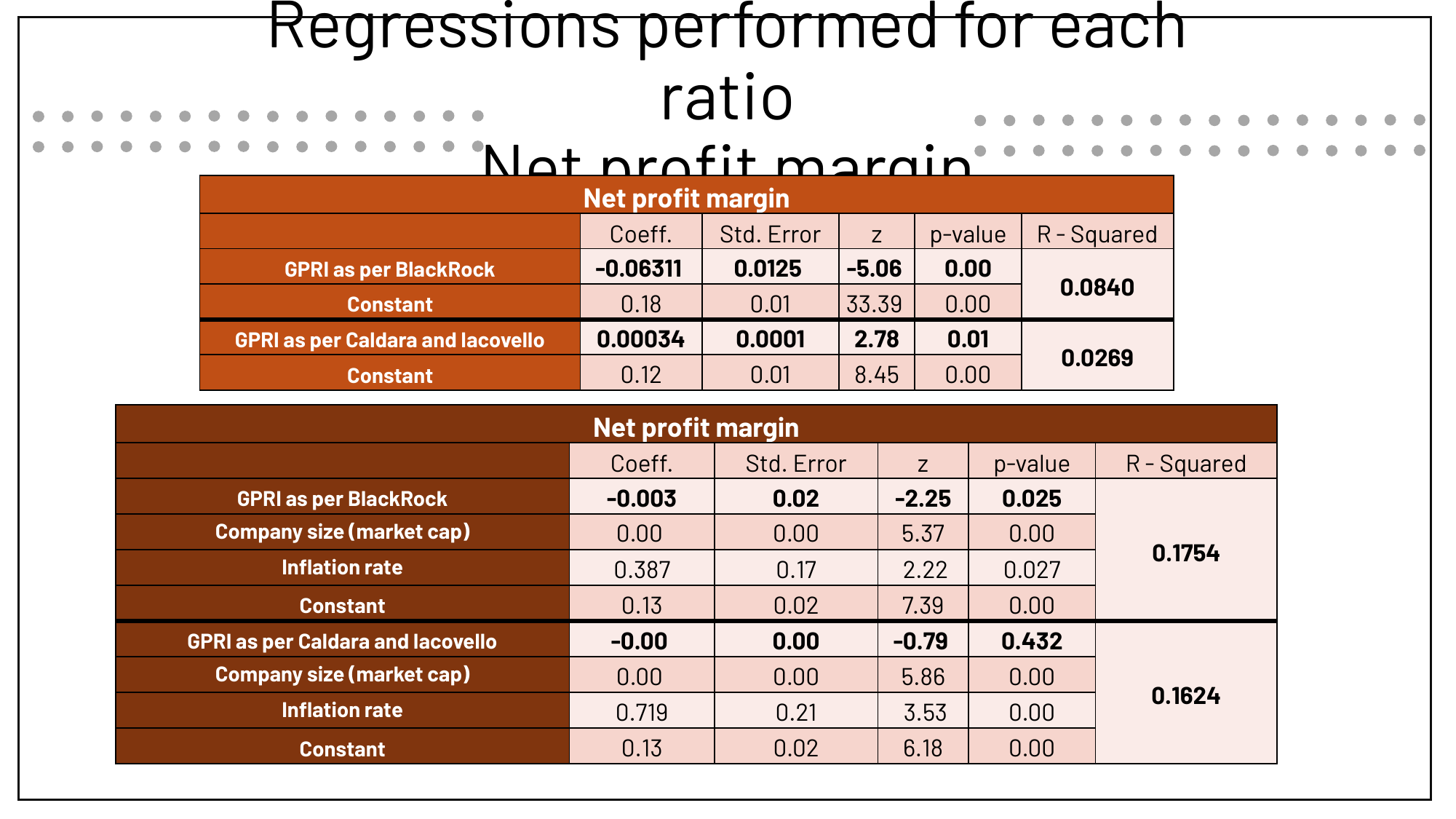

# Regressions performed for each ratio Net profit margin

| Net profit margin |  |  |  |  |  |
| --- | --- | --- | --- | --- | --- |
|  | Coeff. | Std. Error | z | p-value | R - Squared |
| GPRI as per BlackRock | -0.06311 | 0.0125 | -5.06 | 0.00 | 0.0840 |
| Constant | 0.18 | 0.01 | 33.39 | 0.00 |  |
| GPRI as per Caldara and Iacovello | 0.00034 | 0.0001 | 2.78 | 0.01 | 0.0269 |
| Constant | 0.12 | 0.01 | 8.45 | 0.00 |  |
| Net profit margin |  |  |  |  |  |
| --- | --- | --- | --- | --- | --- |
|  | Coeff. | Std. Error | z | p-value | R - Squared |
| GPRI as per BlackRock | -0.003 | 0.02 | -2.25 | 0.025 | 0.1754 |
| Company size (market cap) | 0.00 | 0.00 | 5.37 | 0.00 |  |
| Inflation rate | 0.387 | 0.17 | 2.22 | 0.027 |  |
| Constant | 0.13 | 0.02 | 7.39 | 0.00 |  |
| GPRI as per Caldara and Iacovello | -0.00 | 0.00 | -0.79 | 0.432 | 0.1624 |
| Company size (market cap) | 0.00 | 0.00 | 5.86 | 0.00 |  |
| Inflation rate | 0.719 | 0.21 | 3.53 | 0.00 |  |
| Constant | 0.13 | 0.02 | 6.18 | 0.00 |  |